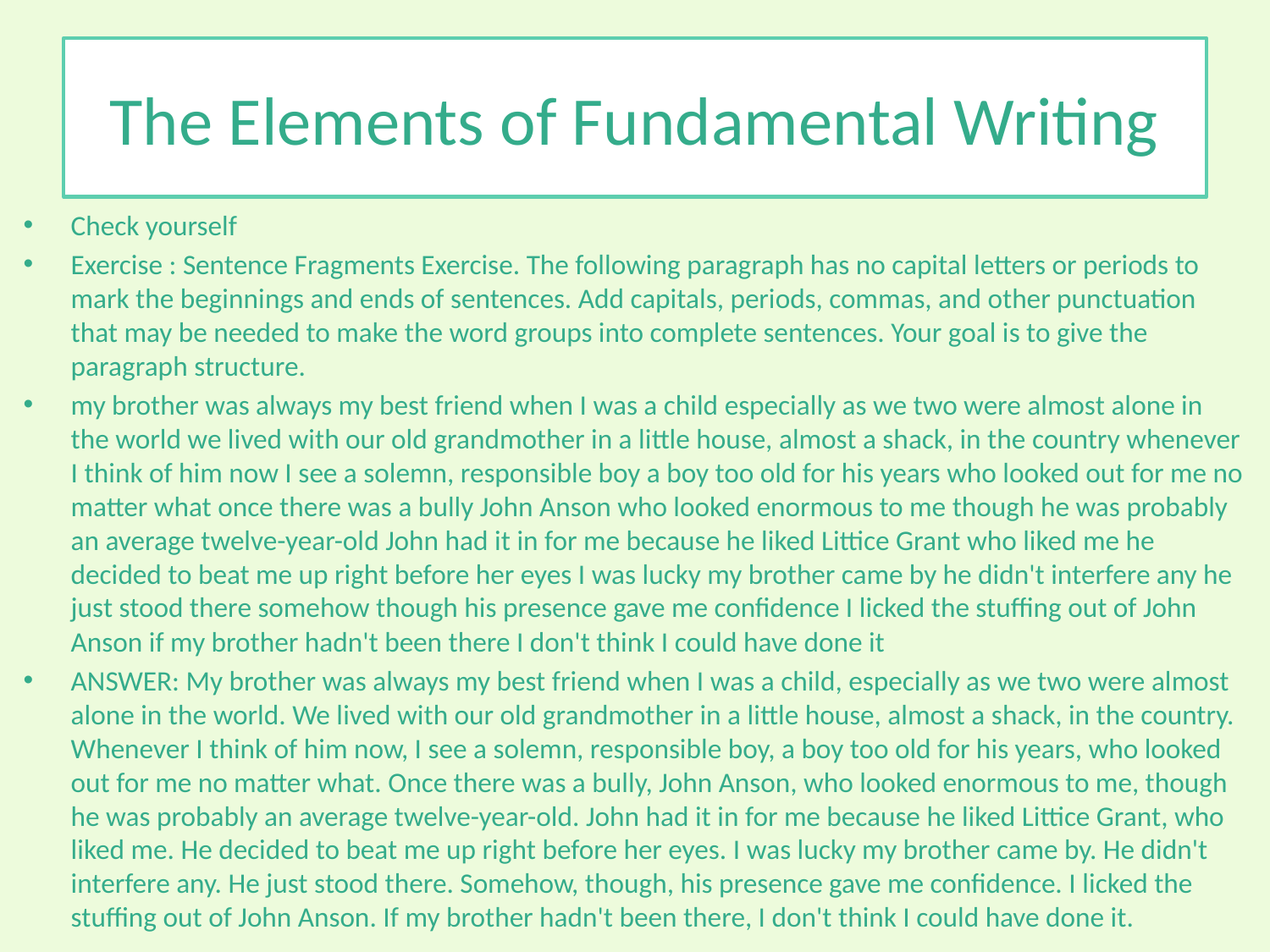

# The Elements of Fundamental Writing
Check yourself
Exercise : Sentence Fragments Exercise. The following paragraph has no capital letters or periods to mark the beginnings and ends of sentences. Add capitals, periods, commas, and other punctuation that may be needed to make the word groups into complete sentences. Your goal is to give the paragraph structure.
my brother was always my best friend when I was a child especially as we two were almost alone in the world we lived with our old grandmother in a little house, almost a shack, in the country whenever I think of him now I see a solemn, responsible boy a boy too old for his years who looked out for me no matter what once there was a bully John Anson who looked enormous to me though he was probably an average twelve-year-old John had it in for me because he liked Littice Grant who liked me he decided to beat me up right before her eyes I was lucky my brother came by he didn't interfere any he just stood there somehow though his presence gave me confidence I licked the stuffing out of John Anson if my brother hadn't been there I don't think I could have done it
ANSWER: My brother was always my best friend when I was a child, especially as we two were almost alone in the world. We lived with our old grandmother in a little house, almost a shack, in the country. Whenever I think of him now, I see a solemn, responsible boy, a boy too old for his years, who looked out for me no matter what. Once there was a bully, John Anson, who looked enormous to me, though he was probably an average twelve-year-old. John had it in for me because he liked Littice Grant, who liked me. He decided to beat me up right before her eyes. I was lucky my brother came by. He didn't interfere any. He just stood there. Somehow, though, his presence gave me confidence. I licked the stuffing out of John Anson. If my brother hadn't been there, I don't think I could have done it.